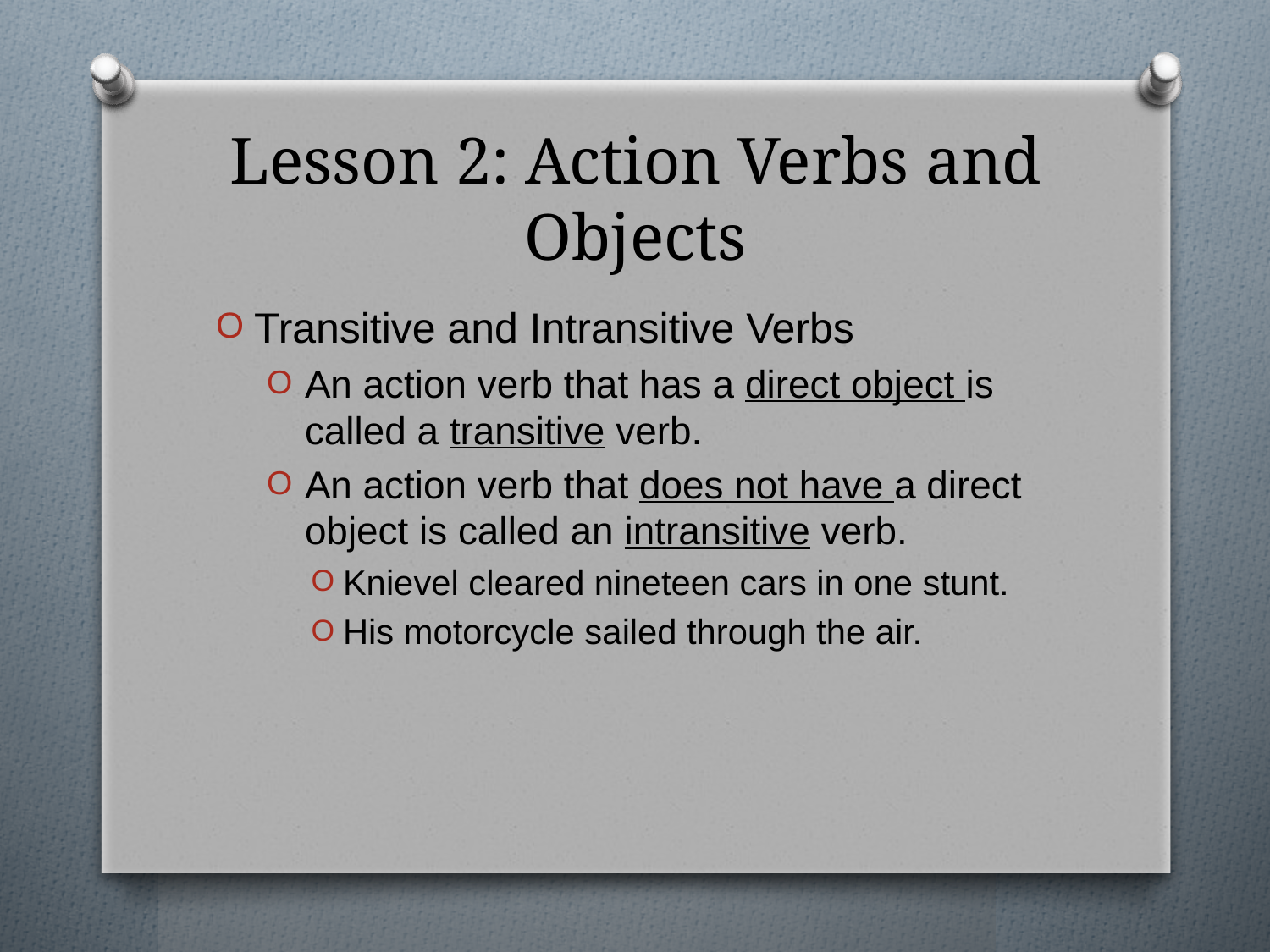

# Lesson 2: Action Verbs and Objects
Transitive and Intransitive Verbs
An action verb that has a direct object is called a transitive verb.
An action verb that does not have a direct object is called an intransitive verb.
Knievel cleared nineteen cars in one stunt.
His motorcycle sailed through the air.